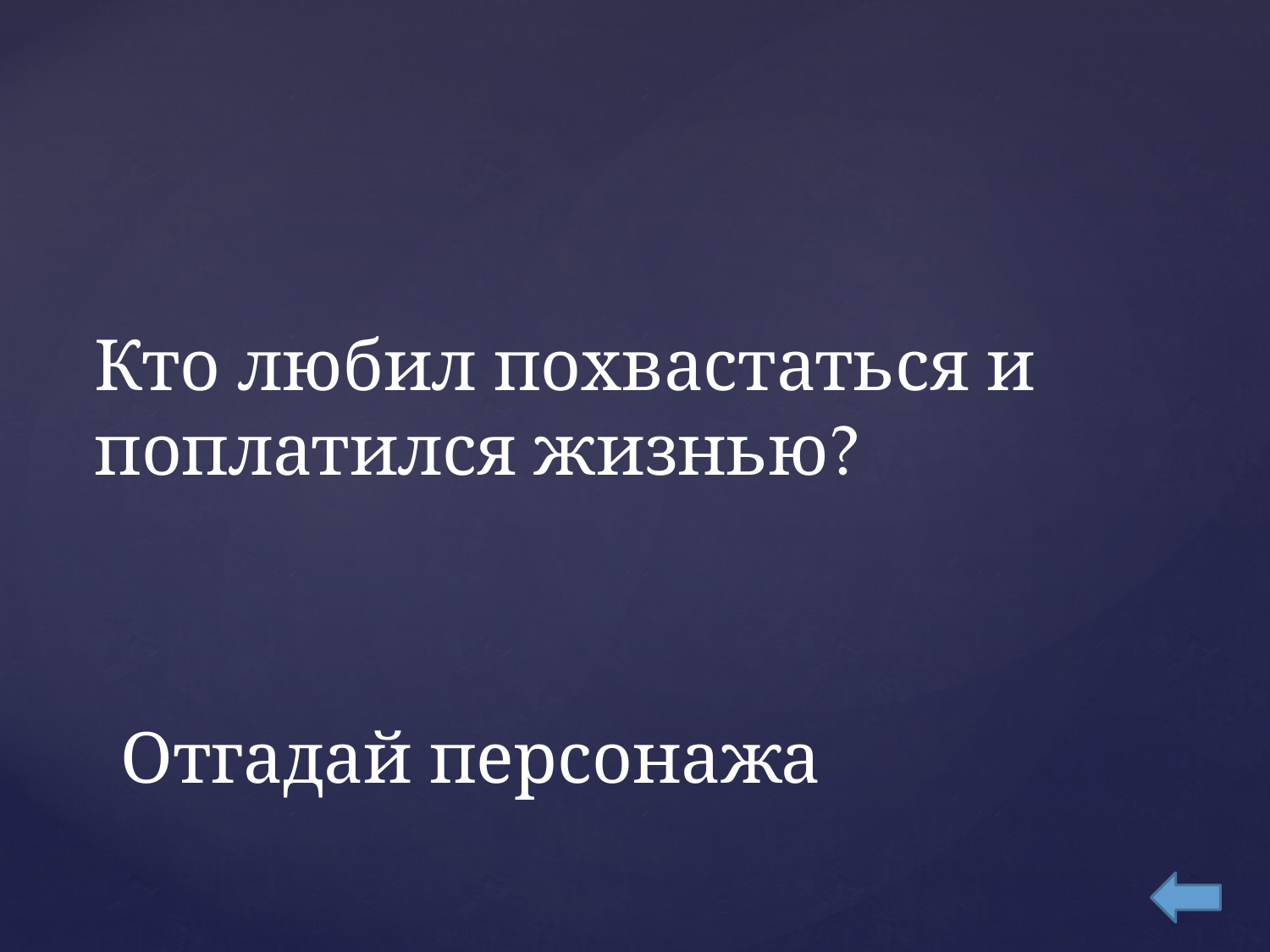

Кто любил похвастаться и поплатился жизнью?
# Отгадай персонажа